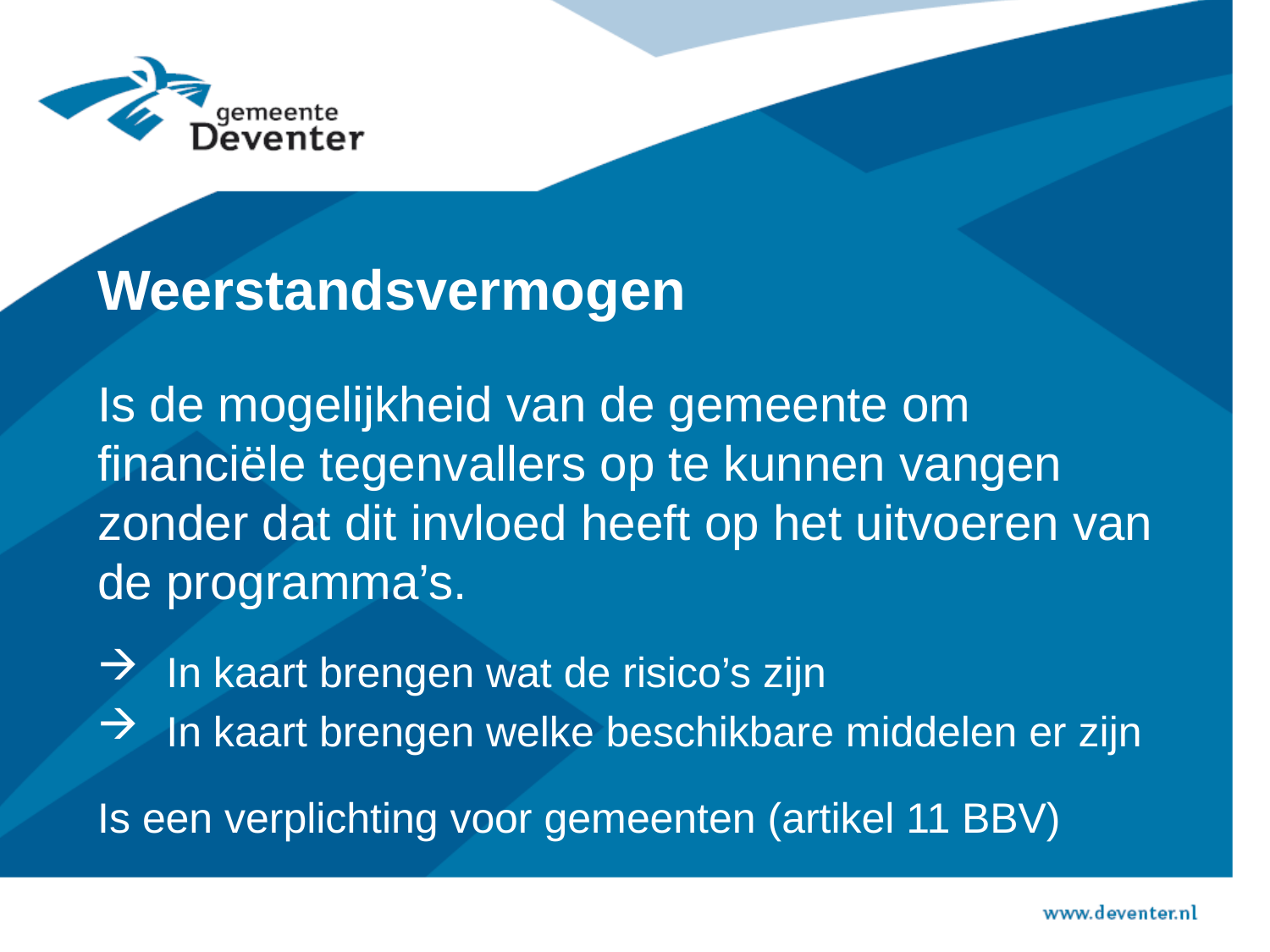

# Weerstandsvermogen
Is de mogelijkheid van de gemeente om financiële tegenvallers op te kunnen vangen zonder dat dit invloed heeft op het uitvoeren van de programma’s.

In kaart brengen wat de risico’s zijn
In kaart brengen welke beschikbare middelen er zijn

Is een verplichting voor gemeenten (artikel 11 BBV)